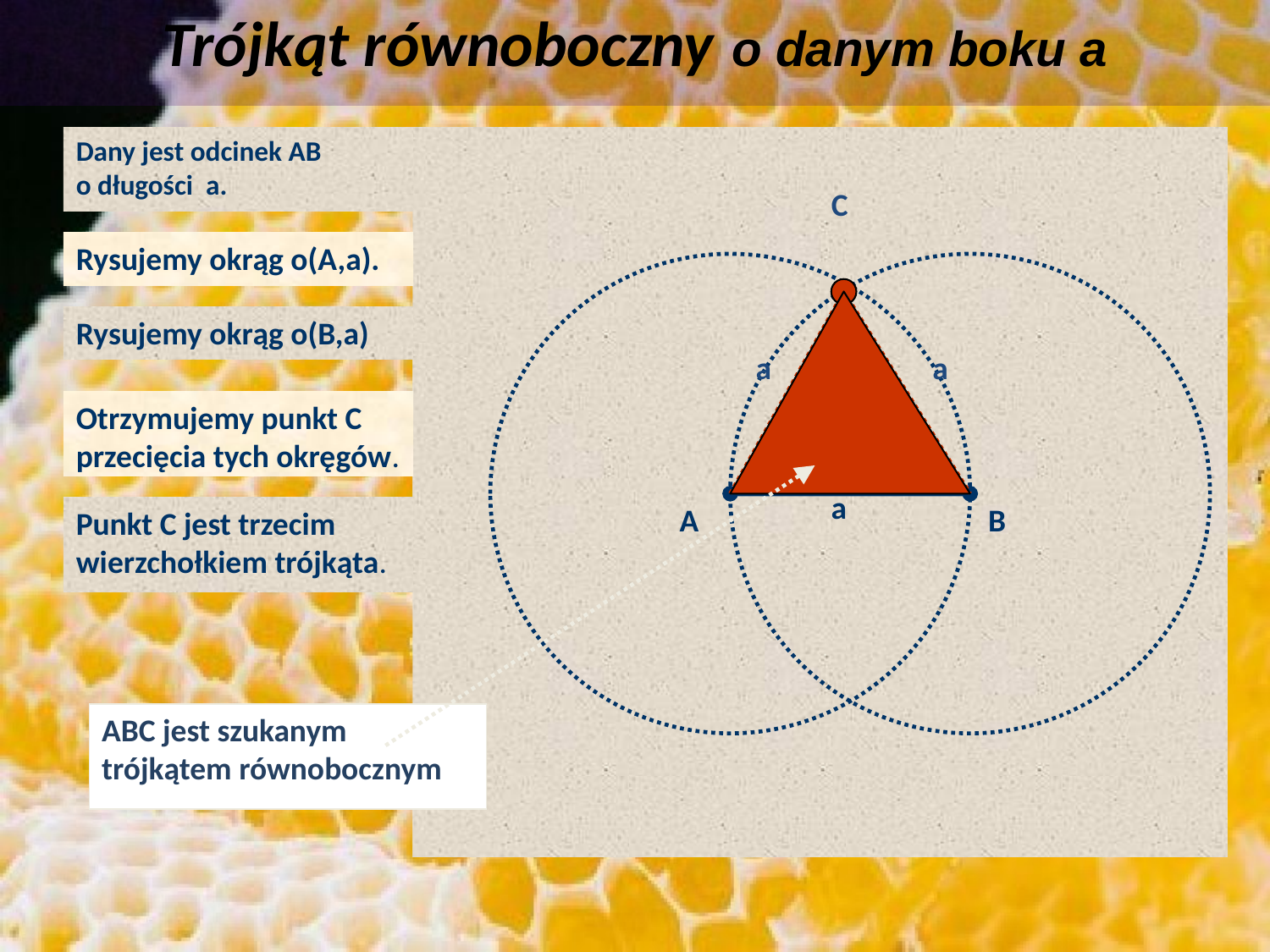

# Trójkąt równoboczny o danym boku a
Dany jest odcinek AB
o długości  a.

C

Rysujemy okrąg o(A,a).

a
a

Rysujemy okrąg o(B,a)
Otrzymujemy punkt C przecięcia tych okręgów.

ABC jest szukanym trójkątem równobocznym
a
A

B
Punkt C jest trzecim wierzchołkiem trójkąta.